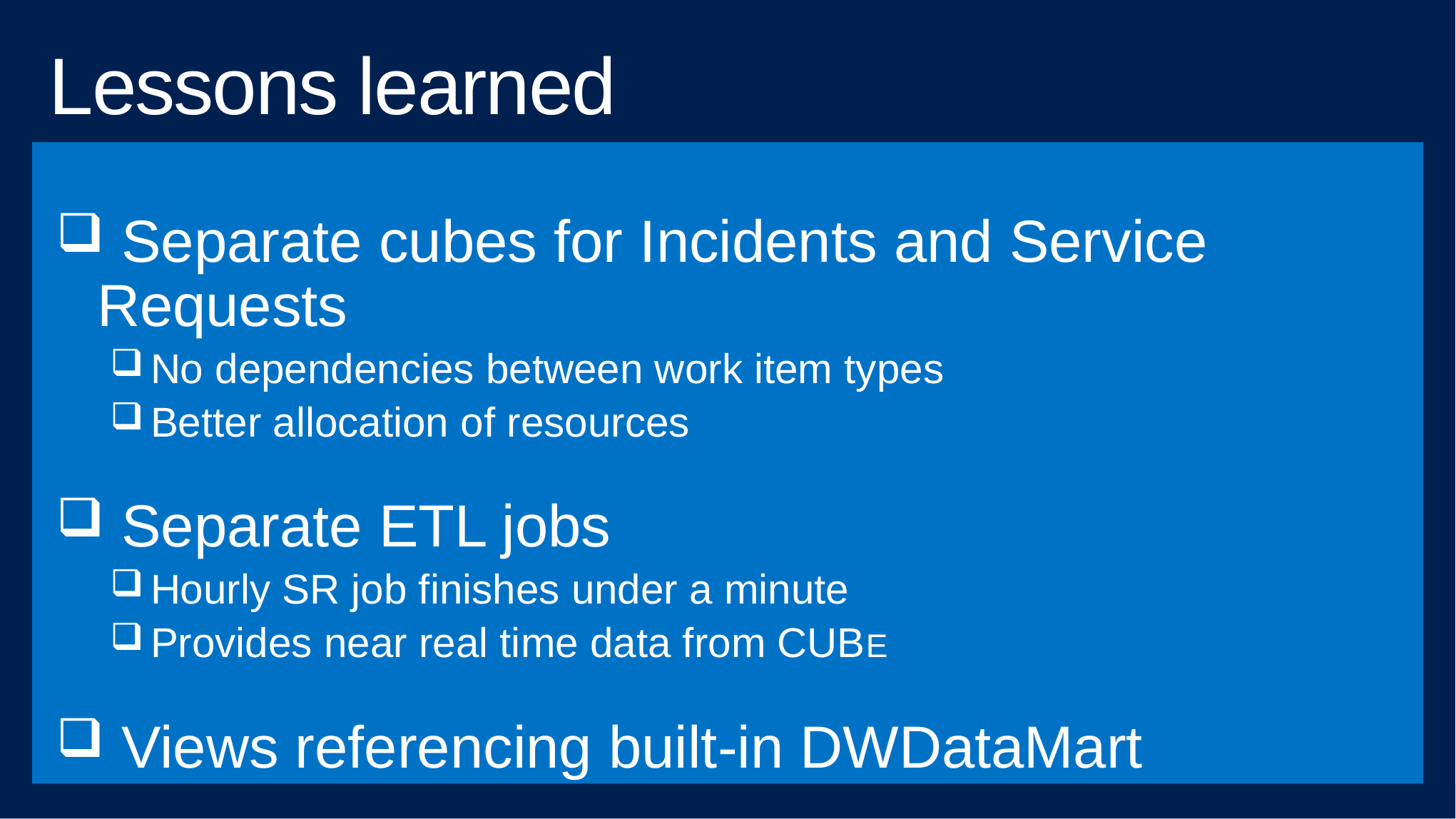

# Lessons learned

 Separate cubes for Incidents and Service Requests
No dependencies between work item types
Better allocation of resources

 Separate ETL jobs
Hourly SR job finishes under a minute
Provides near real time data from CUBE

 Views referencing built-in DWDataMart